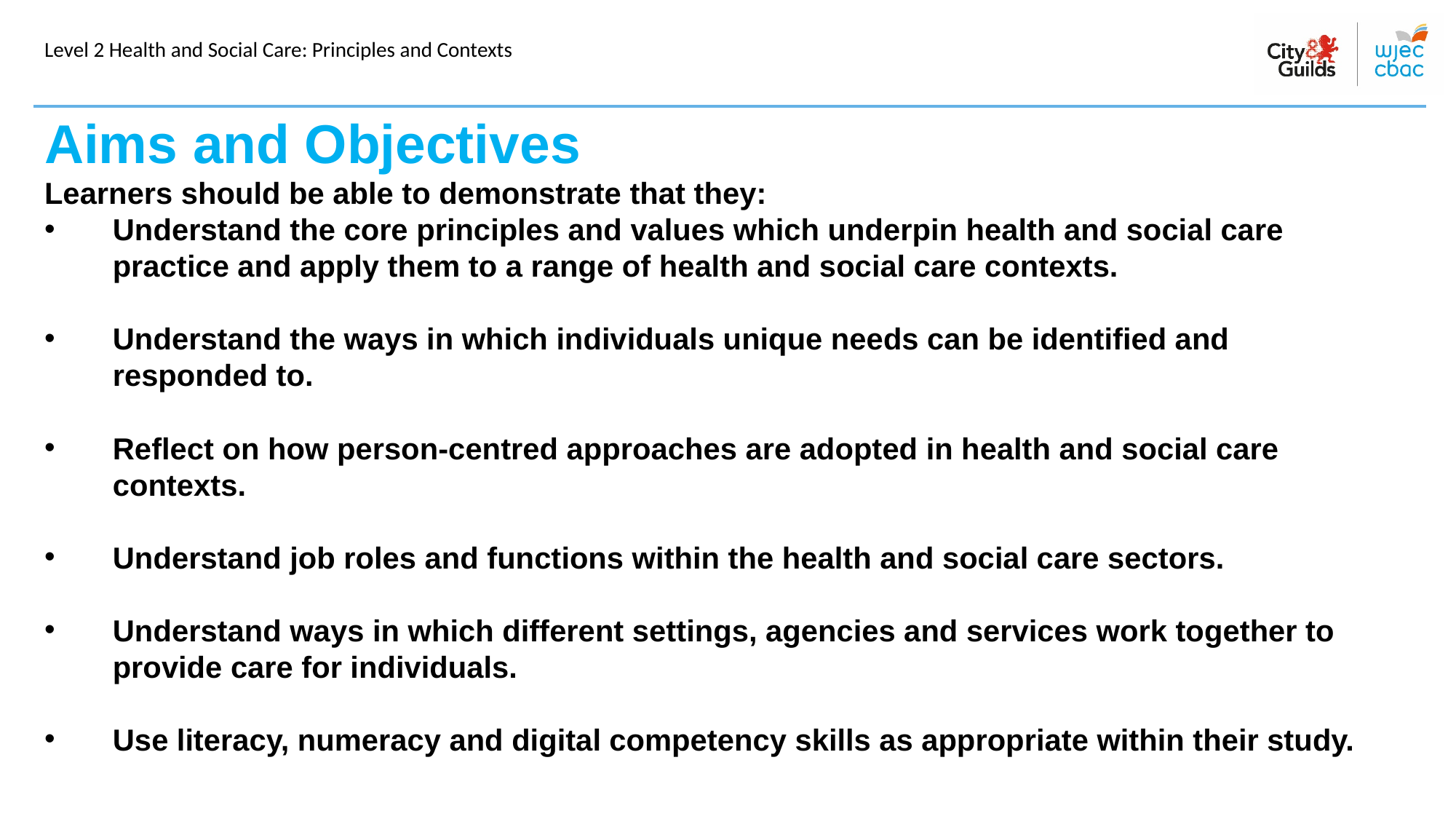

# Level 2 Health and Social Care: Principles and Contexts
Aims and Objectives
Learners should be able to demonstrate that they:
Understand the core principles and values which underpin health and social care practice and apply them to a range of health and social care contexts.

Understand the ways in which individuals unique needs can be identified and responded to.

Reflect on how person-centred approaches are adopted in health and social care contexts.

Understand job roles and functions within the health and social care sectors.

Understand ways in which different settings, agencies and services work together to provide care for individuals.

Use literacy, numeracy and digital competency skills as appropriate within their study.